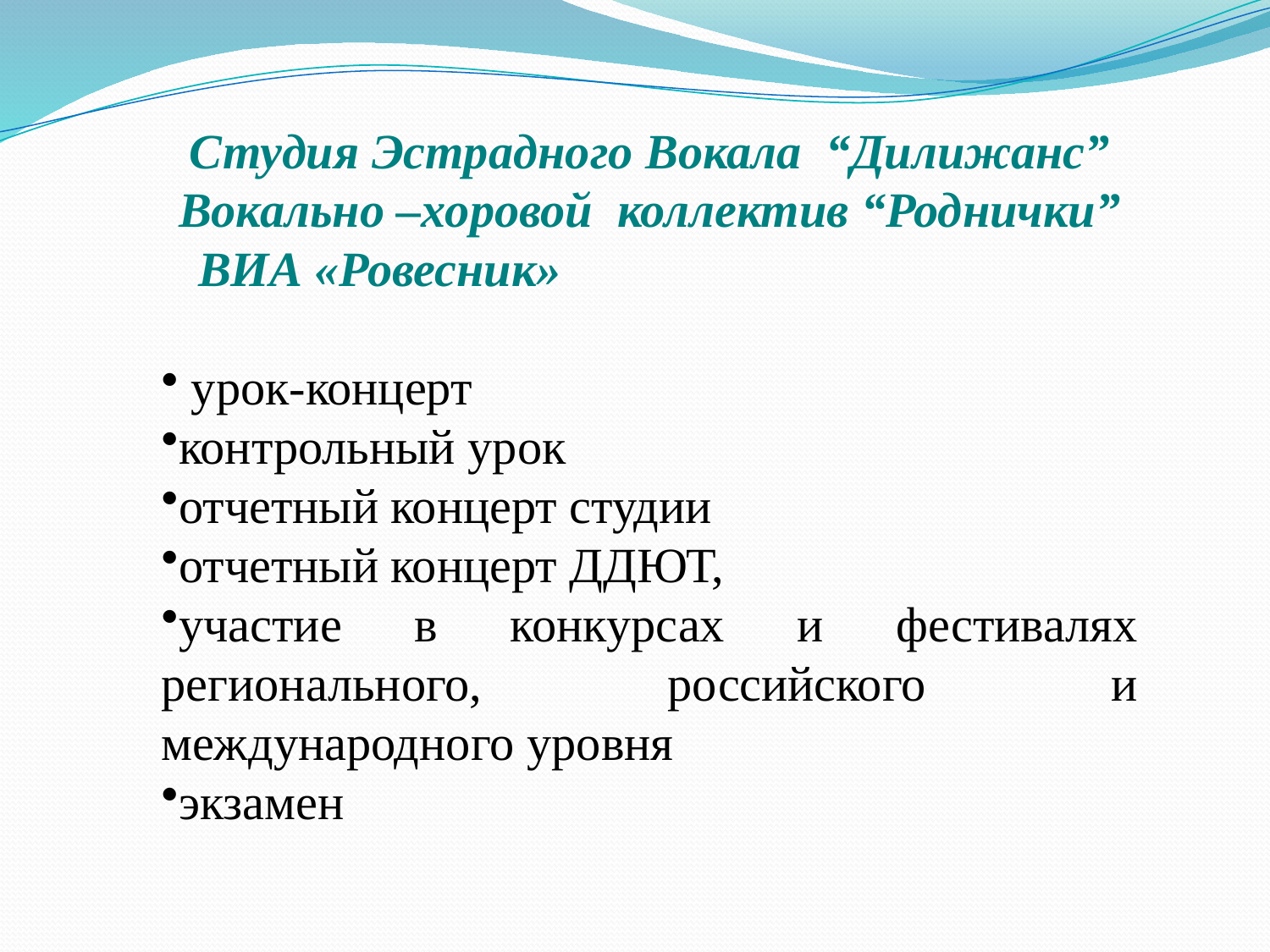

Студия Эстрадного Вокала  “Дилижанс” Вокально –хоровой  коллектив “Роднички”
   ВИА «Ровесник»

 урок-концерт
контрольный урок
отчетный концерт студии
отчетный концерт ДДЮТ,
участие в конкурсах и фестивалях регионального, российского и международного уровня
экзамен